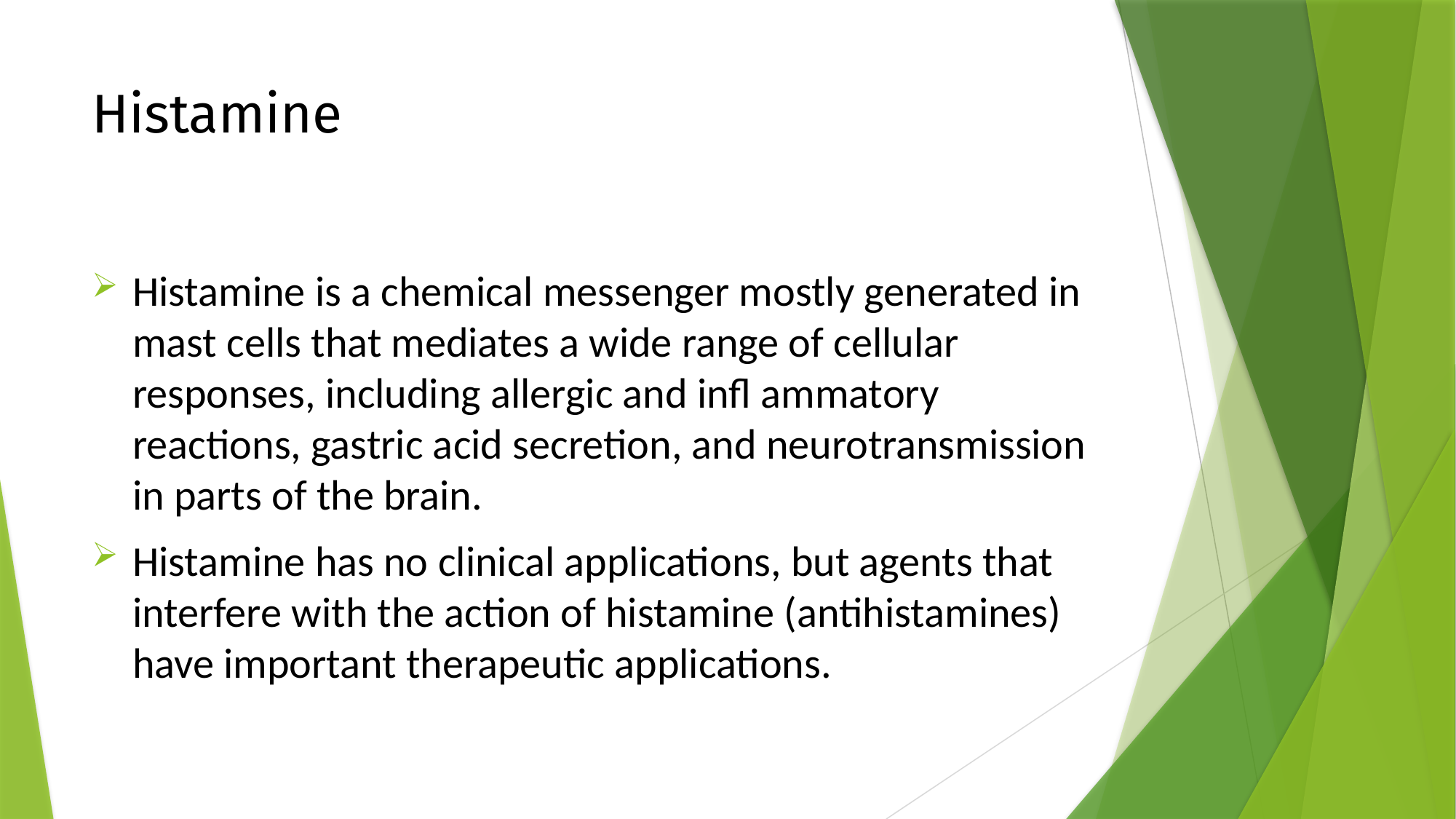

# Histamine
Histamine is a chemical messenger mostly generated in mast cells that mediates a wide range of cellular responses, including allergic and infl ammatory reactions, gastric acid secretion, and neurotransmission in parts of the brain.
Histamine has no clinical applications, but agents that interfere with the action of histamine (antihistamines) have important therapeutic applications.